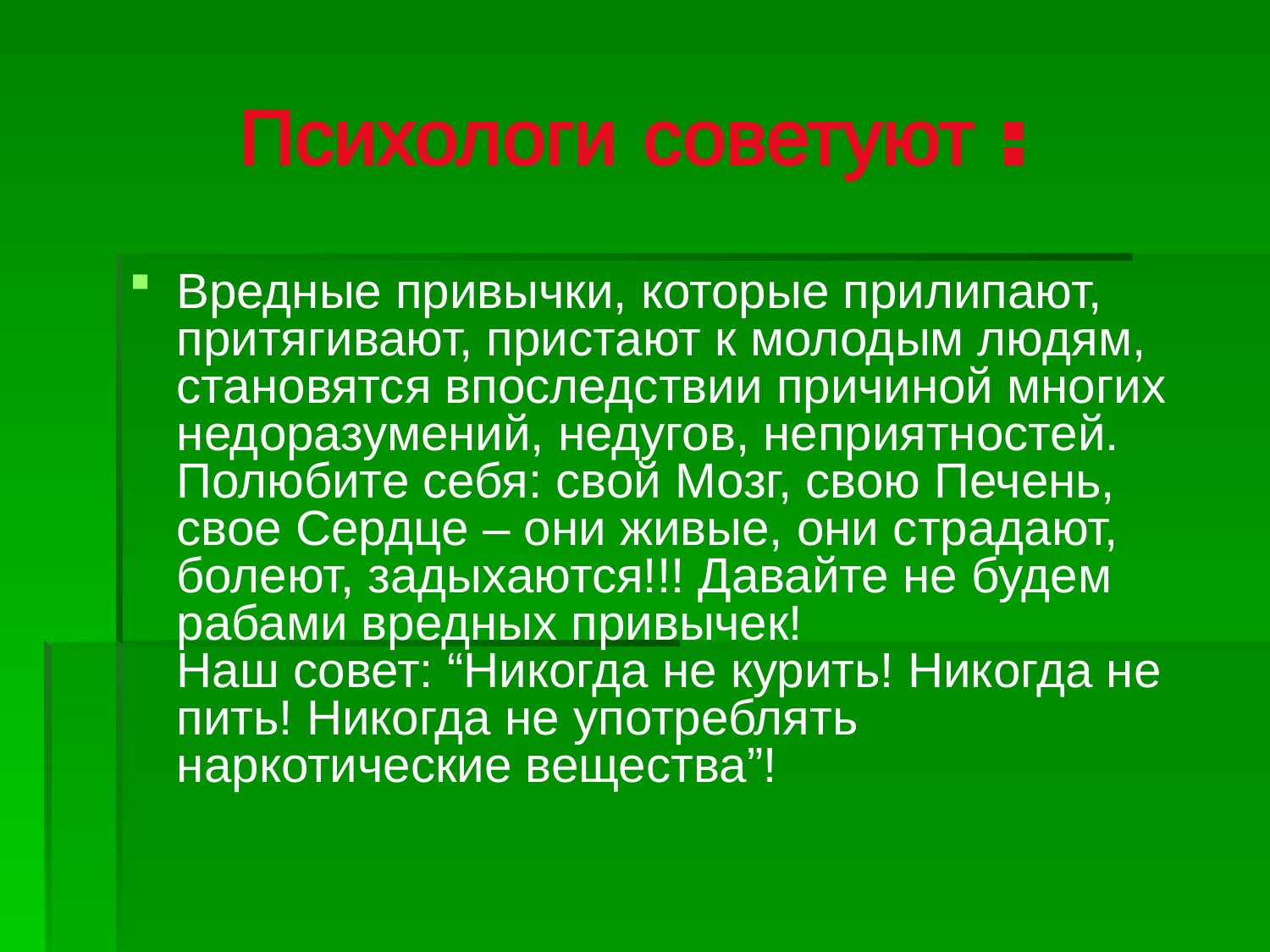

# Психологи советуют :
Вредные привычки, которые прилипают, притягивают, пристают к молодым людям, становятся впоследствии причиной многих недоразумений, недугов, неприятностей. Полюбите себя: свой Мозг, свою Печень, свое Сердце – они живые, они страдают, болеют, задыхаются!!! Давайте не будем рабами вредных привычек!
Наш совет: “Никогда не курить! Никогда не пить! Никогда не употреблять  наркотические вещества”!